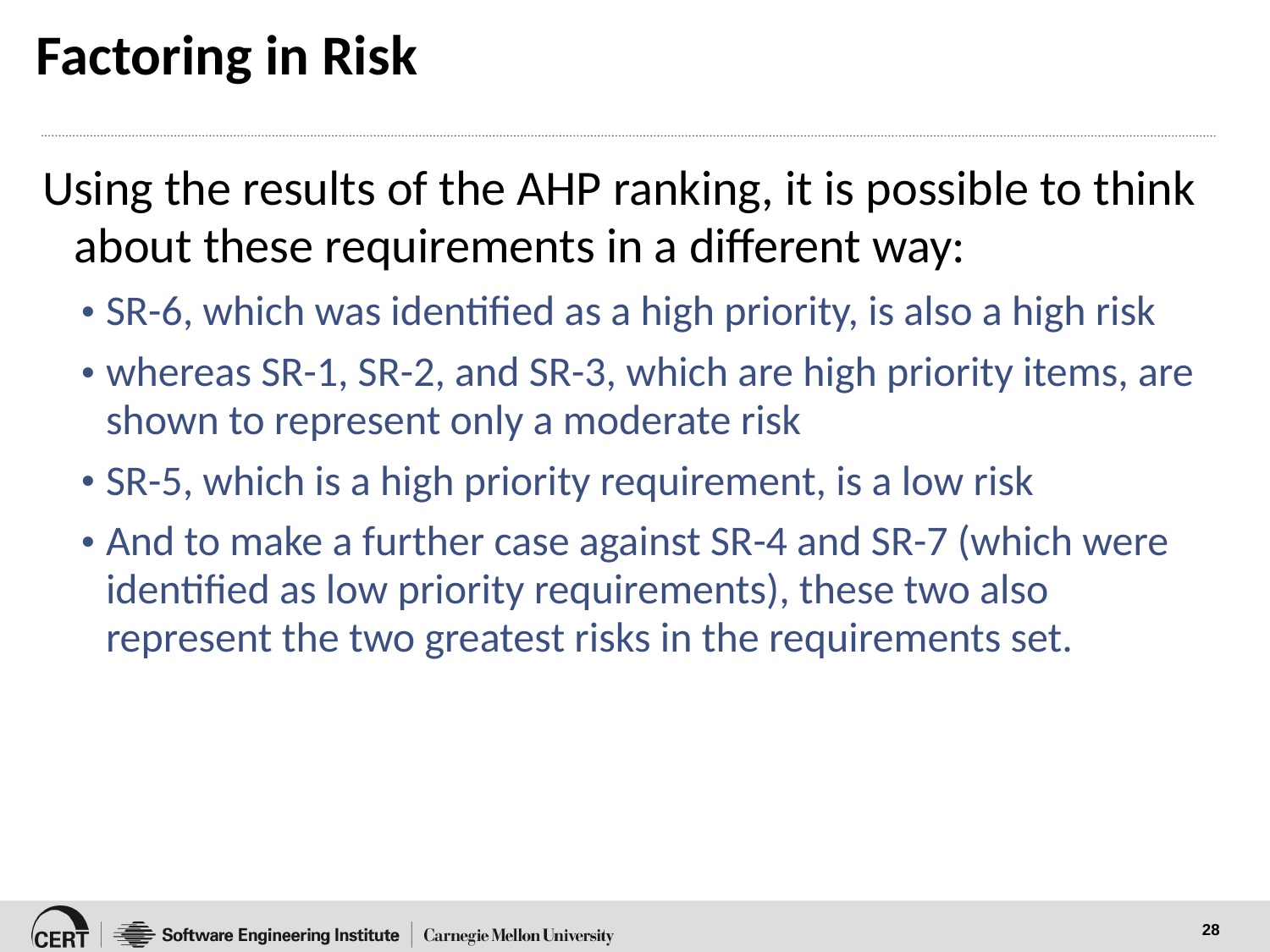

# Factoring in Risk
Using the results of the AHP ranking, it is possible to think about these requirements in a different way:
SR-6, which was identified as a high priority, is also a high risk
whereas SR-1, SR-2, and SR-3, which are high priority items, are shown to represent only a moderate risk
SR-5, which is a high priority requirement, is a low risk
And to make a further case against SR-4 and SR-7 (which were identified as low priority requirements), these two also represent the two greatest risks in the requirements set.